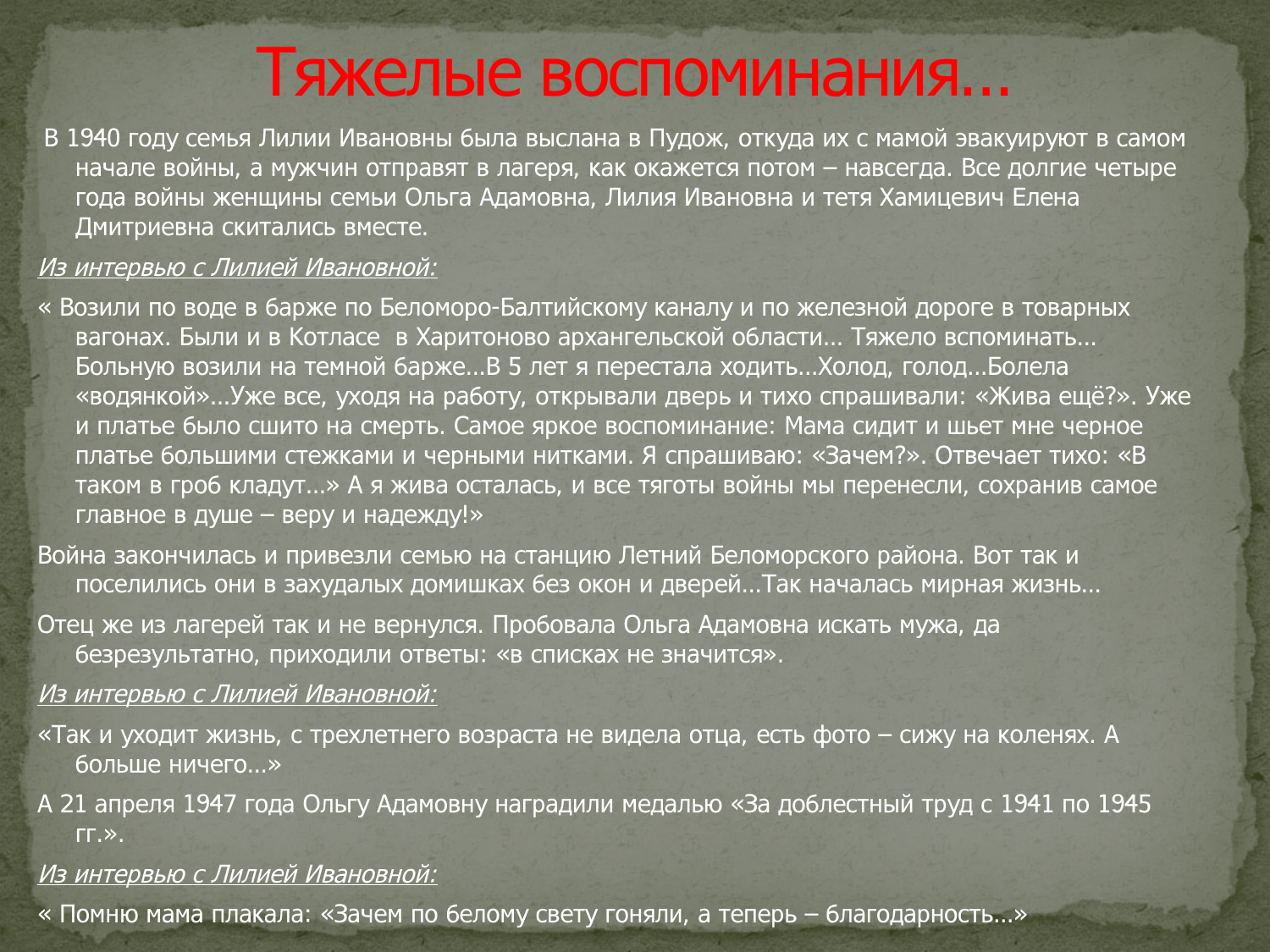

# Тяжелые воспоминания…
 В 1940 году семья Лилии Ивановны была выслана в Пудож, откуда их с мамой эвакуируют в самом начале войны, а мужчин отправят в лагеря, как окажется потом – навсегда. Все долгие четыре года войны женщины семьи Ольга Адамовна, Лилия Ивановна и тетя Хамицевич Елена Дмитриевна скитались вместе.
Из интервью с Лилией Ивановной:
« Возили по воде в барже по Беломоро-Балтийскому каналу и по железной дороге в товарных вагонах. Были и в Котласе  в Харитоново архангельской области… Тяжело вспоминать…Больную возили на темной барже…В 5 лет я перестала ходить…Холод, голод…Болела «водянкой»…Уже все, уходя на работу, открывали дверь и тихо спрашивали: «Жива ещё?». Уже и платье было сшито на смерть. Самое яркое воспоминание: Мама сидит и шьет мне черное платье большими стежками и черными нитками. Я спрашиваю: «Зачем?». Отвечает тихо: «В таком в гроб кладут…» А я жива осталась, и все тяготы войны мы перенесли, сохранив самое главное в душе – веру и надежду!»
Война закончилась и привезли семью на станцию Летний Беломорского района. Вот так и поселились они в захудалых домишках без окон и дверей…Так началась мирная жизнь…
Отец же из лагерей так и не вернулся. Пробовала Ольга Адамовна искать мужа, да безрезультатно, приходили ответы: «в списках не значится».
Из интервью с Лилией Ивановной:
«Так и уходит жизнь, с трехлетнего возраста не видела отца, есть фото – сижу на коленях. А больше ничего…»
А 21 апреля 1947 года Ольгу Адамовну наградили медалью «За доблестный труд с 1941 по 1945 гг.».
Из интервью с Лилией Ивановной:
« Помню мама плакала: «Зачем по белому свету гоняли, а теперь – благодарность…»